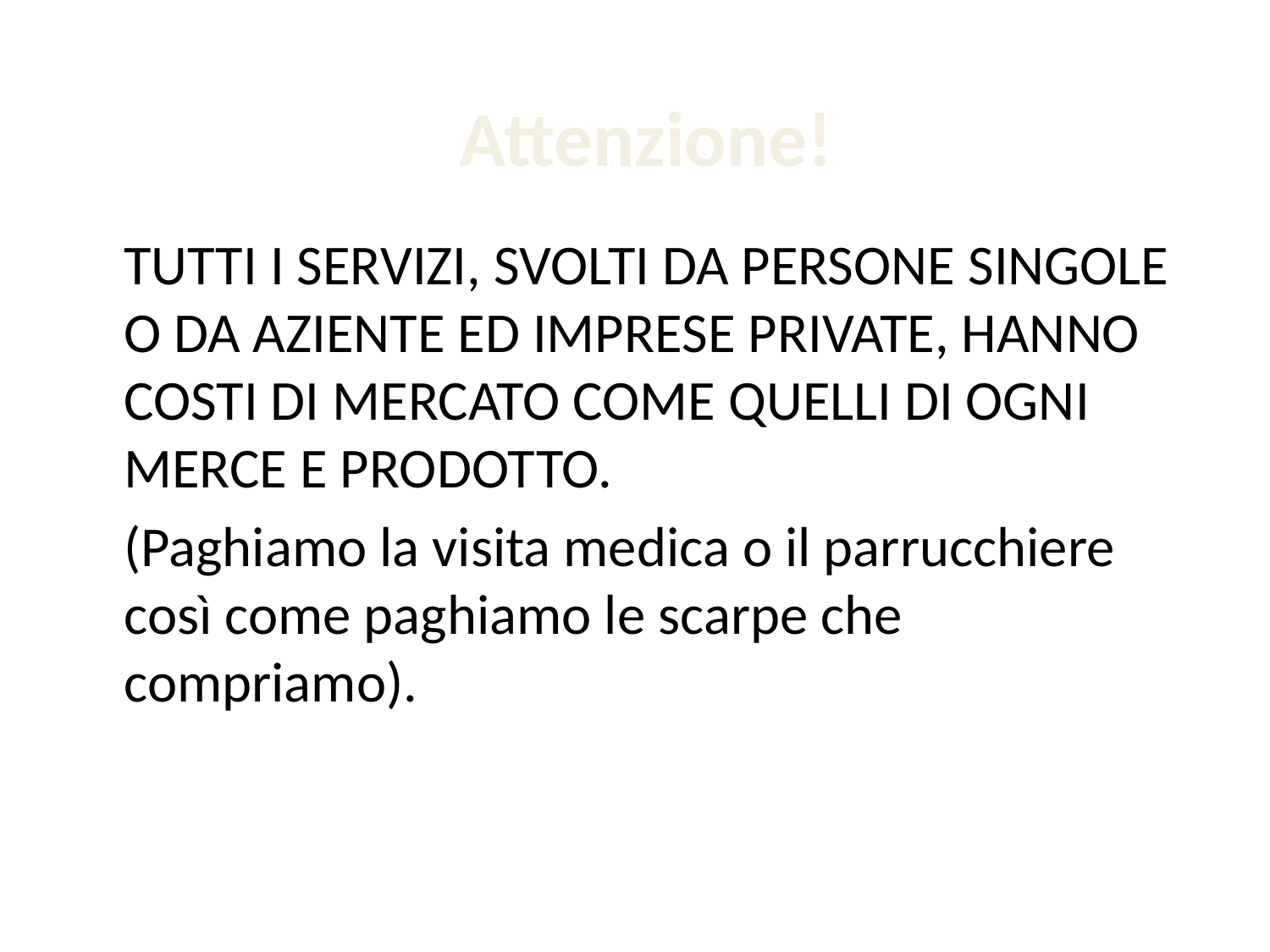

# Attenzione!
	TUTTI I SERVIZI, SVOLTI DA PERSONE SINGOLE O DA AZIENTE ED IMPRESE PRIVATE, HANNO COSTI DI MERCATO COME QUELLI DI OGNI MERCE E PRODOTTO.
	(Paghiamo la visita medica o il parrucchiere così come paghiamo le scarpe che compriamo).